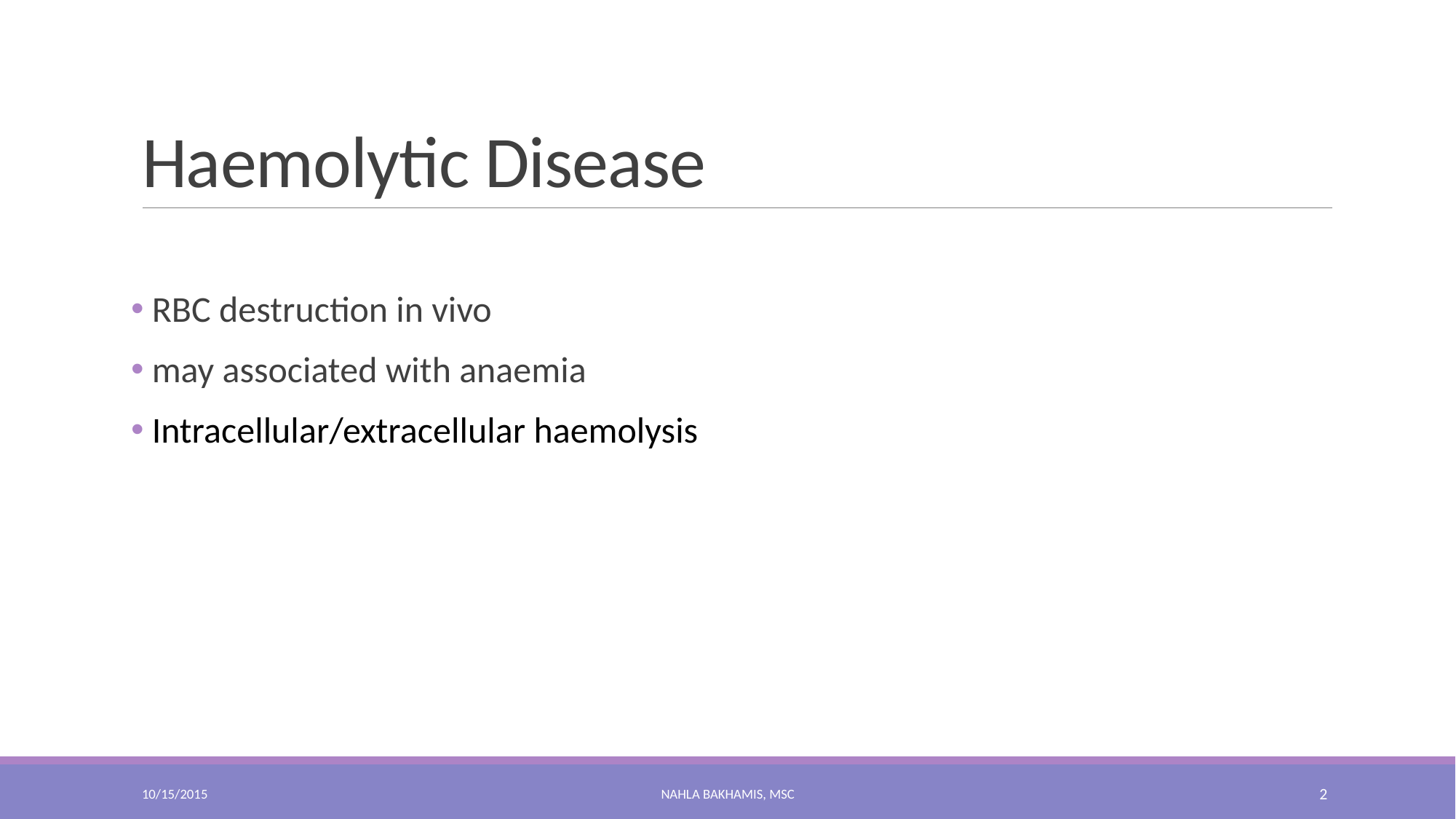

# Haemolytic Disease

 RBC destruction in vivo
 may associated with anaemia
 Intracellular/extracellular haemolysis

10/15/2015
NAHLA BAKHAMIS, MSc
2